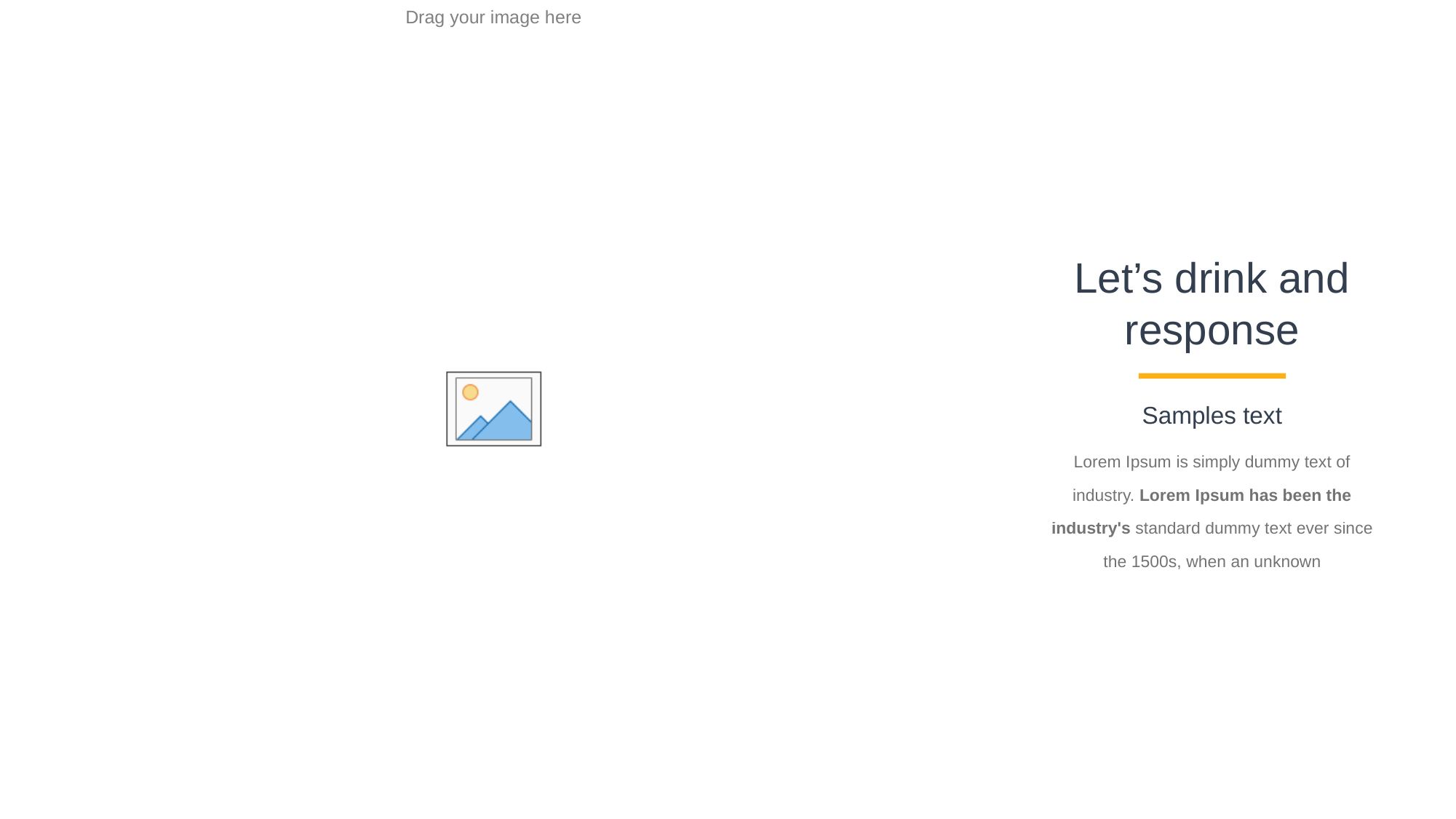

Let’s drink and
response
Samples text

Lorem Ipsum is simply dummy text of industry. Lorem Ipsum has been the industry's standard dummy text ever since the 1500s, when an unknown